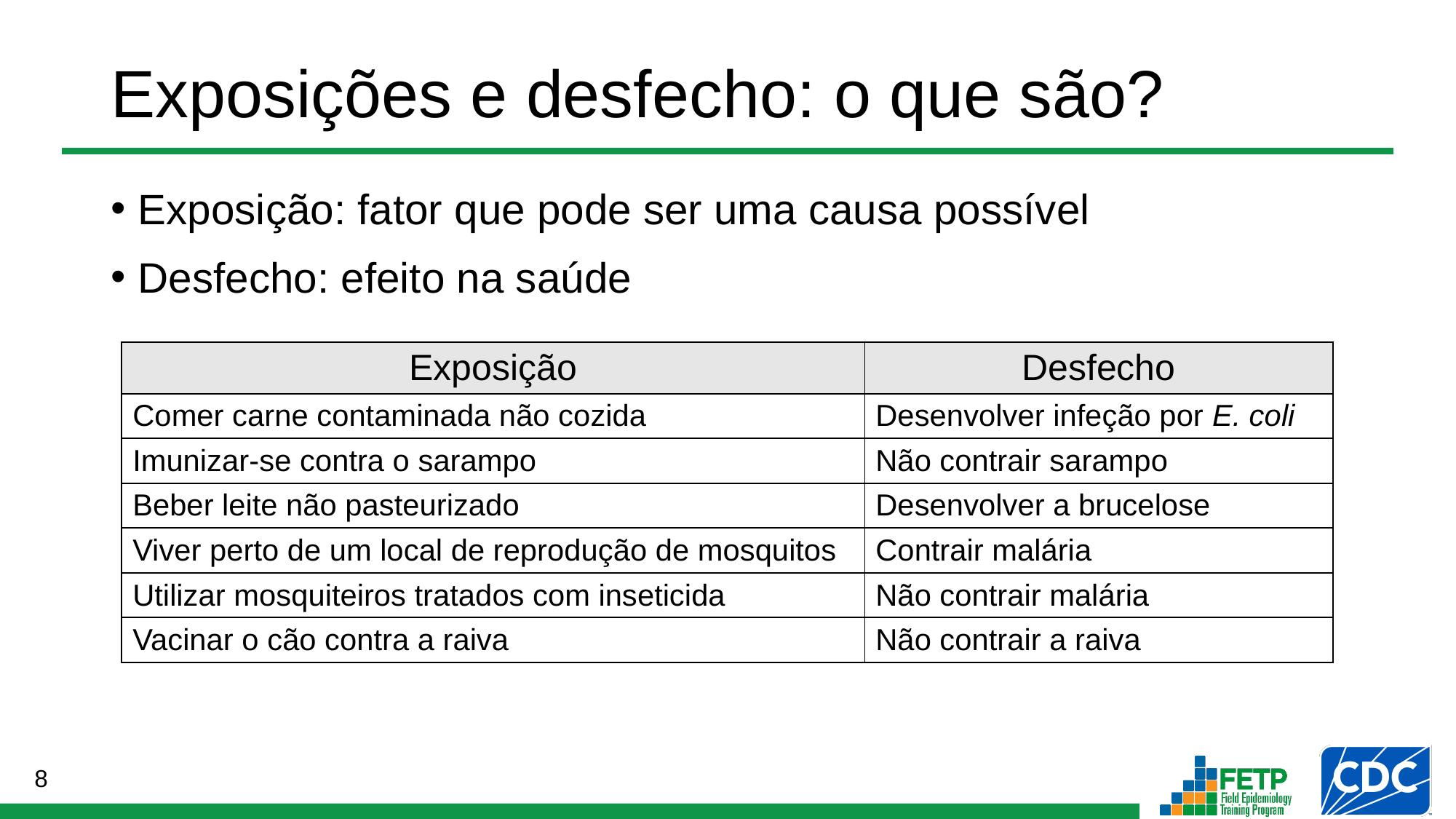

# Exposições e desfecho: o que são?
Exposição: fator que pode ser uma causa possível
Desfecho: efeito na saúde

| Exposição | Desfecho |
| --- | --- |
| Comer carne contaminada não cozida | Desenvolver infeção por E. coli |
| Imunizar-se contra o sarampo | Não contrair sarampo |
| Beber leite não pasteurizado | Desenvolver a brucelose |
| Viver perto de um local de reprodução de mosquitos | Contrair malária |
| Utilizar mosquiteiros tratados com inseticida | Não contrair malária |
| Vacinar o cão contra a raiva | Não contrair a raiva |